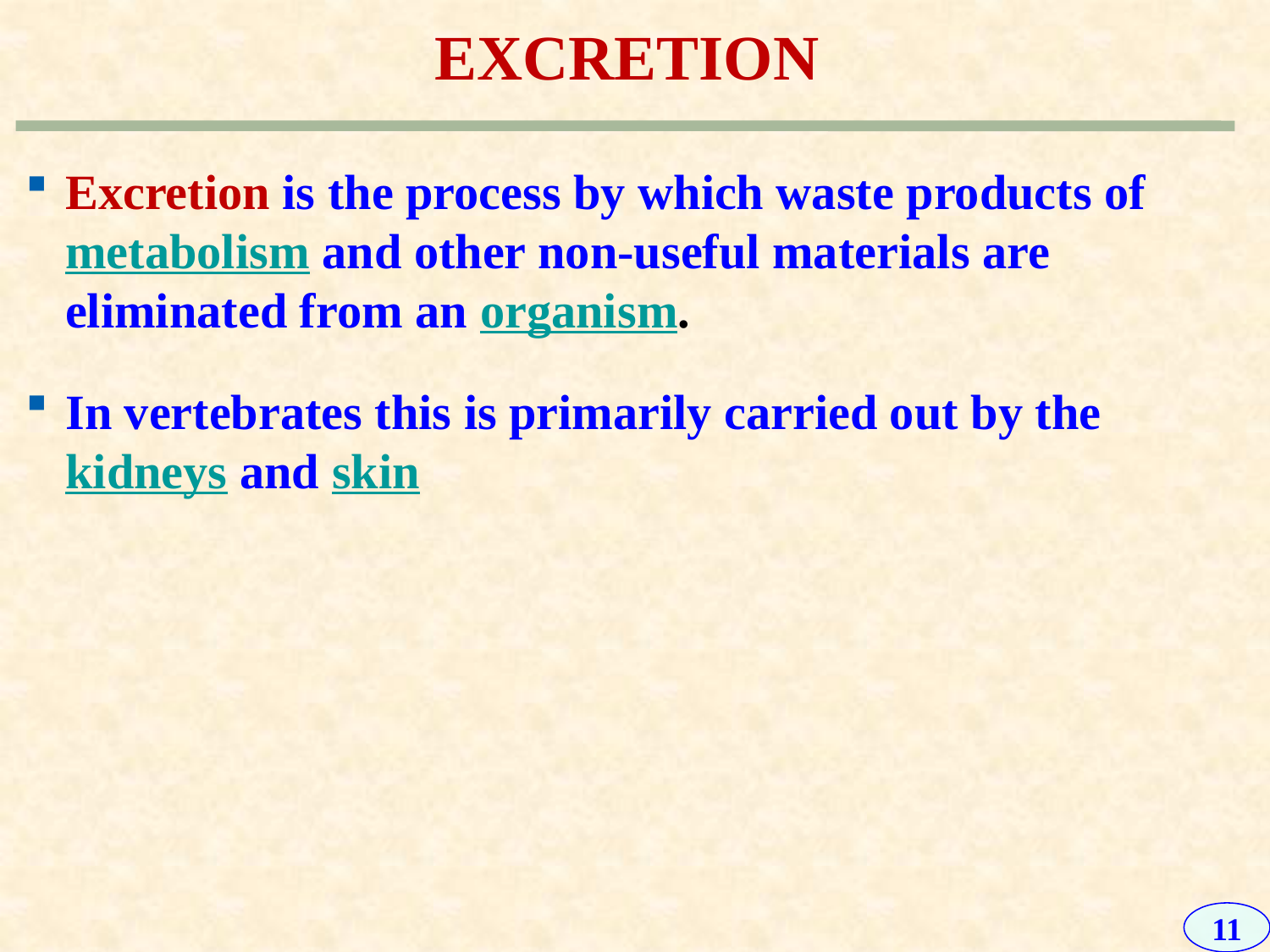

# EXCRETION

Excretion is the process by which waste products of metabolism and other non-useful materials are eliminated from an organism.
In vertebrates this is primarily carried out by the  kidneys and skin
11